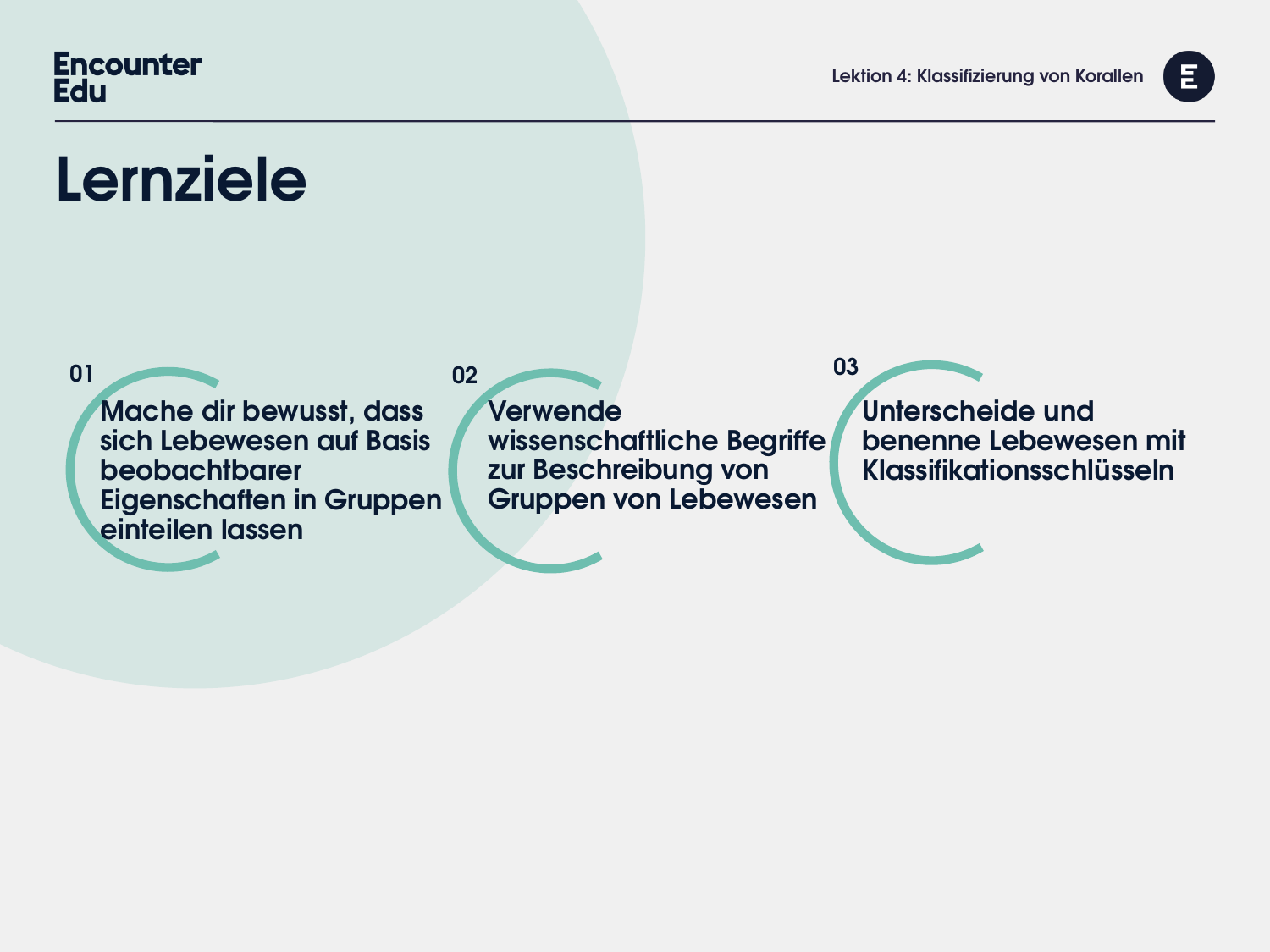

# Lektion 4: Klassifizierung von Korallen
Lernziele
Verwende wissenschaftliche Begriffe zur Beschreibung von Gruppen von Lebewesen
Unterscheide und benenne Lebewesen mit Klassifikationsschlüsseln
Mache dir bewusst, dass sich Lebewesen auf Basis beobachtbarer Eigenschaften in Gruppen einteilen lassen